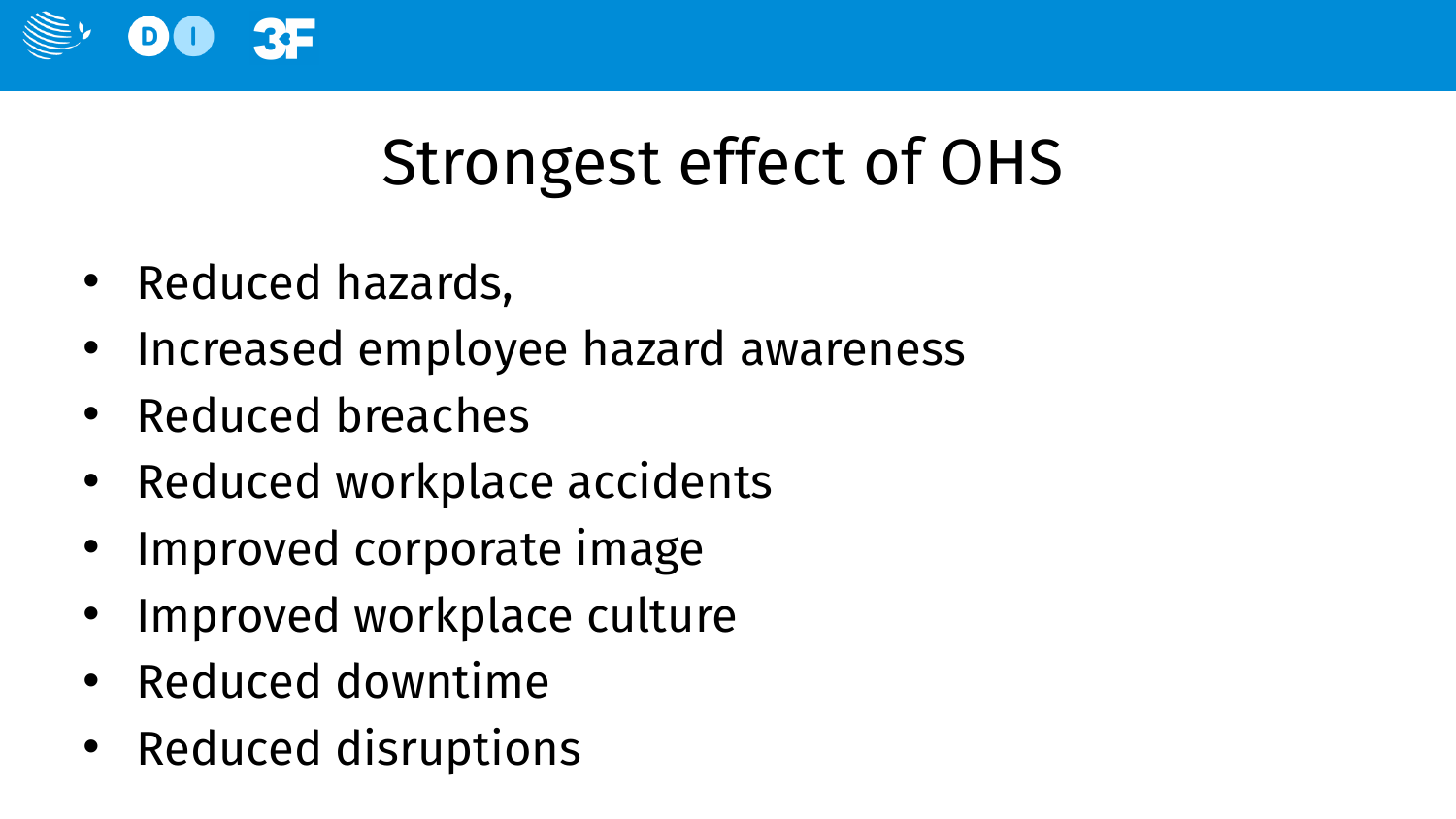

# Strongest effect of OHS
Reduced hazards,
Increased employee hazard awareness
Reduced breaches
Reduced workplace accidents
Improved corporate image
Improved workplace culture
Reduced downtime
Reduced disruptions